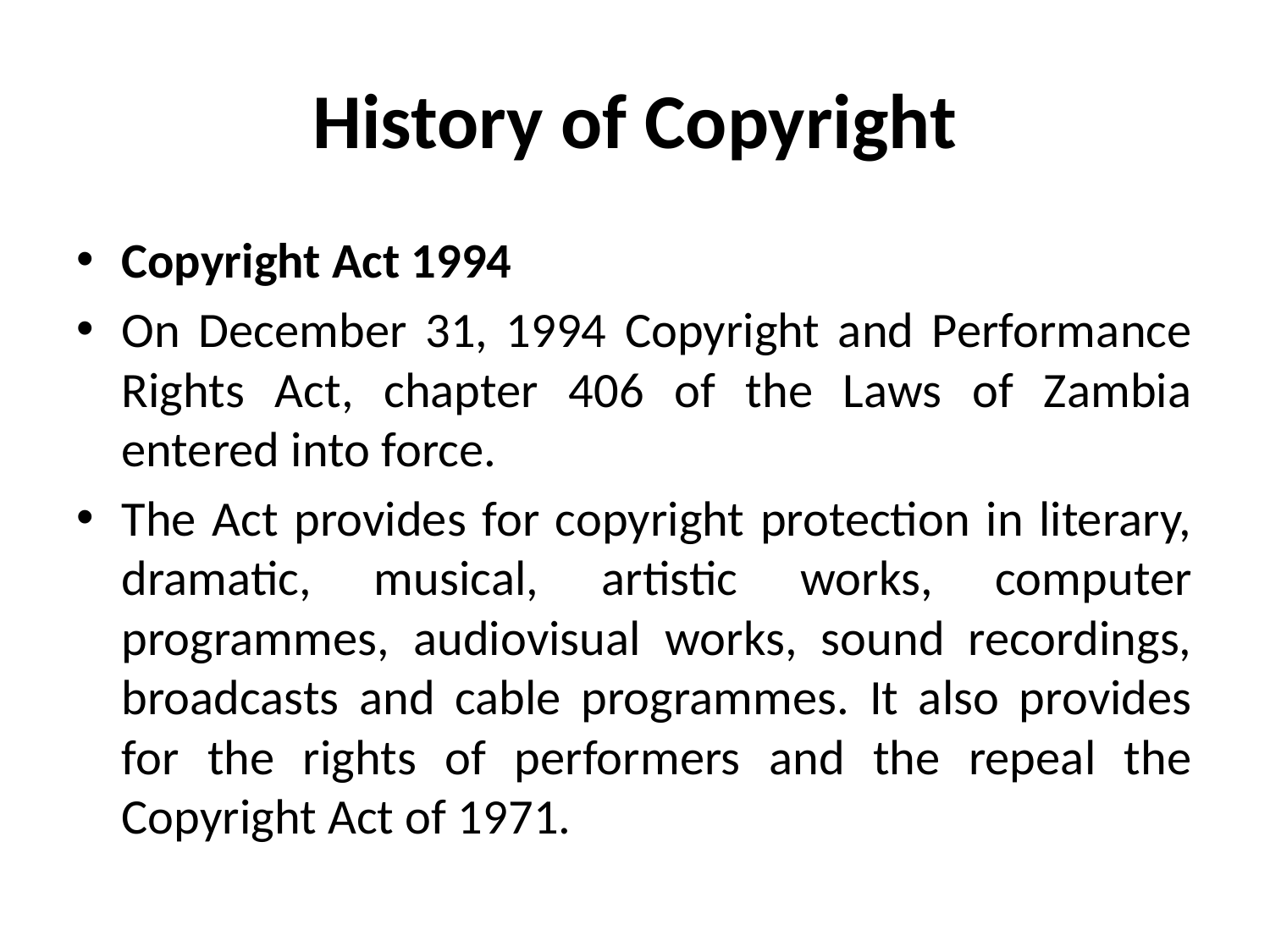

# History of Copyright
Copyright Act 1994
On December 31, 1994 Copyright and Performance Rights Act, chapter 406 of the Laws of Zambia entered into force.
The Act provides for copyright protection in literary, dramatic, musical, artistic works, computer programmes, audiovisual works, sound recordings, broadcasts and cable programmes. It also provides for the rights of performers and the repeal the Copyright Act of 1971.